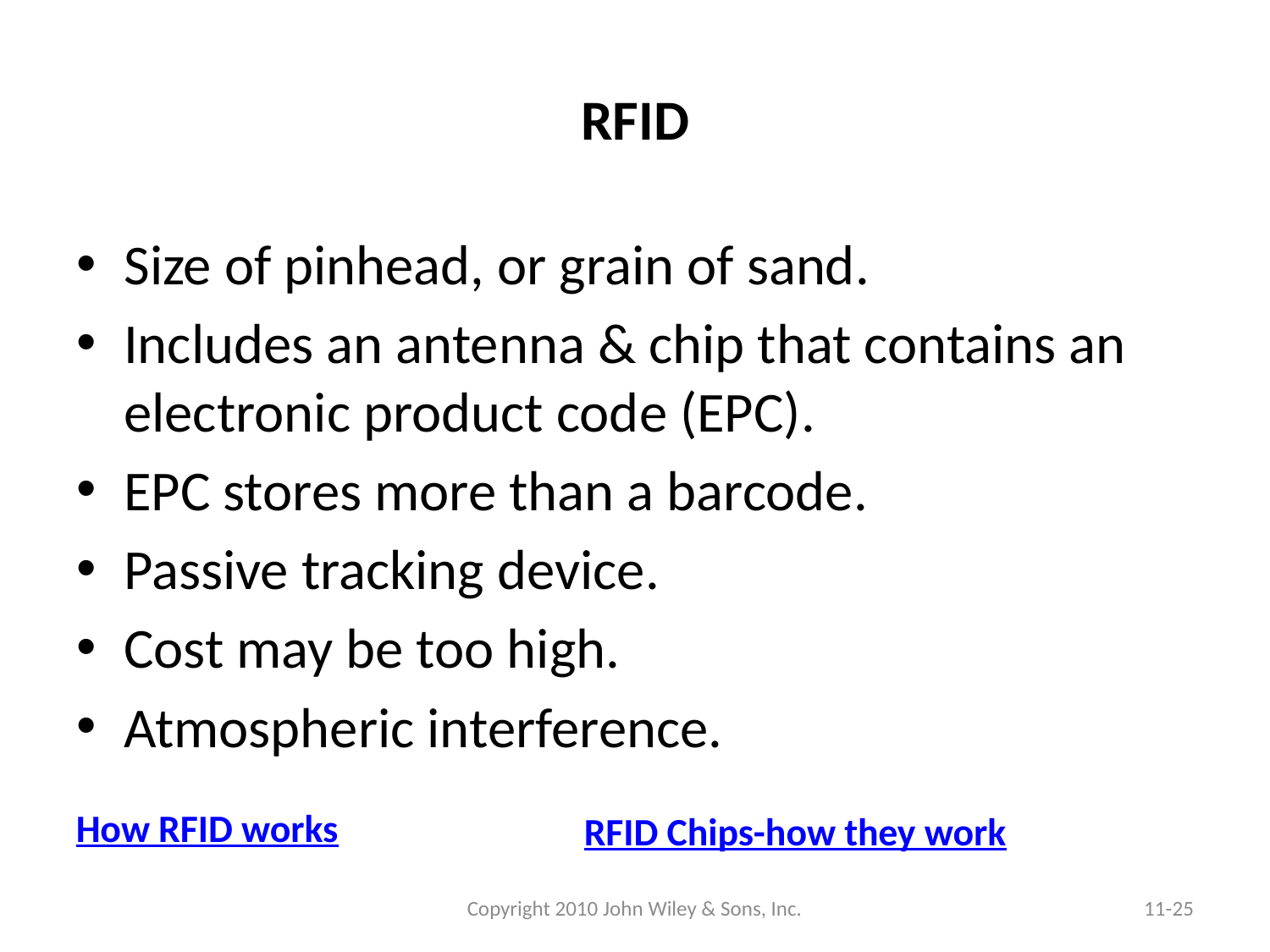

# RFID
Size of pinhead, or grain of sand.
Includes an antenna & chip that contains an electronic product code (EPC).
EPC stores more than a barcode.
Passive tracking device.
Cost may be too high.
Atmospheric interference.
How RFID works
RFID Chips-how they work

Copyright 2010 John Wiley & Sons, Inc.
11-25